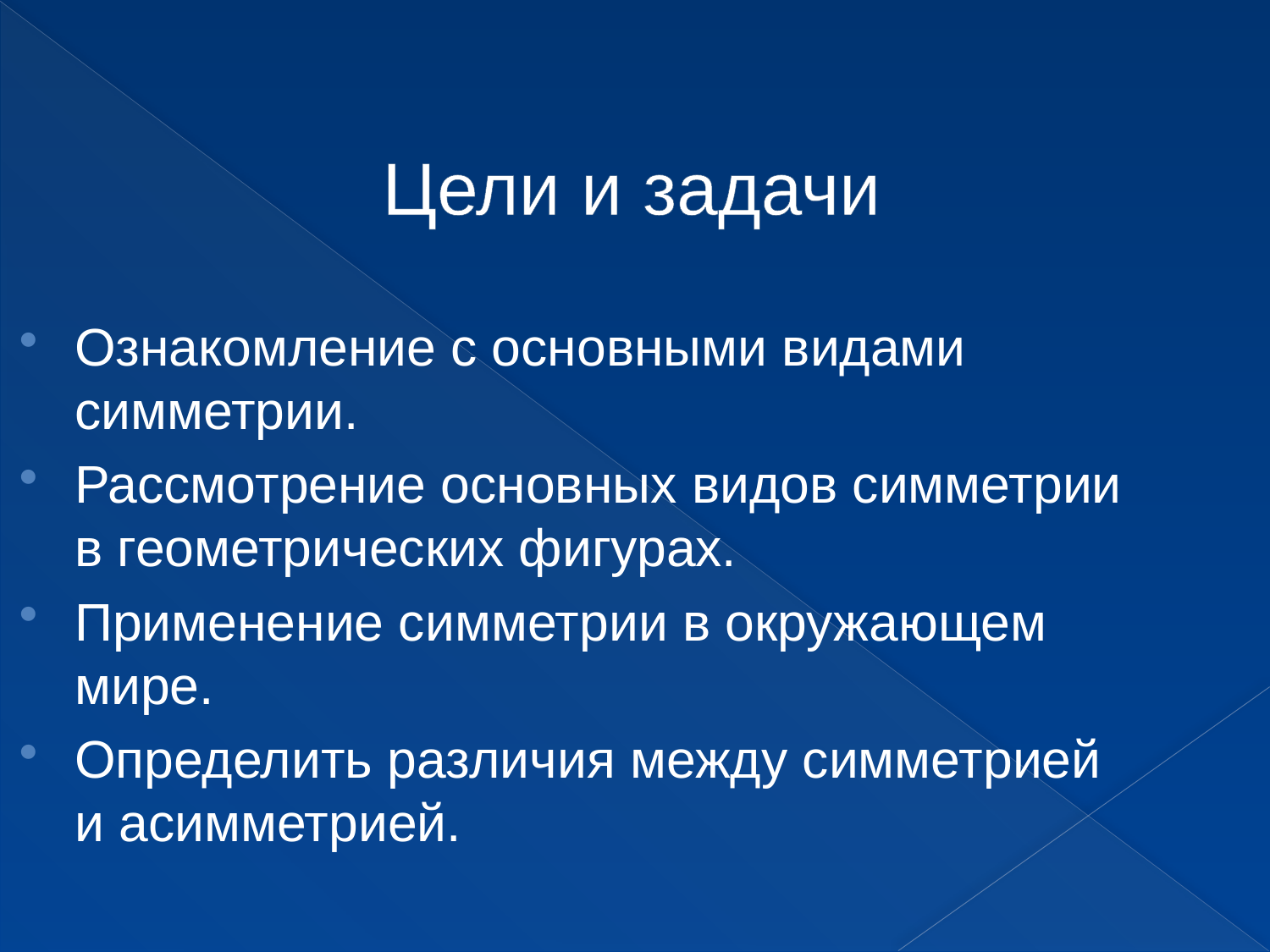

# Цели и задачи
Ознакомление с основными видами симметрии.
Рассмотрение основных видов симметрии в геометрических фигурах.
Применение симметрии в окружающем мире.
Определить различия между симметрией и асимметрией.